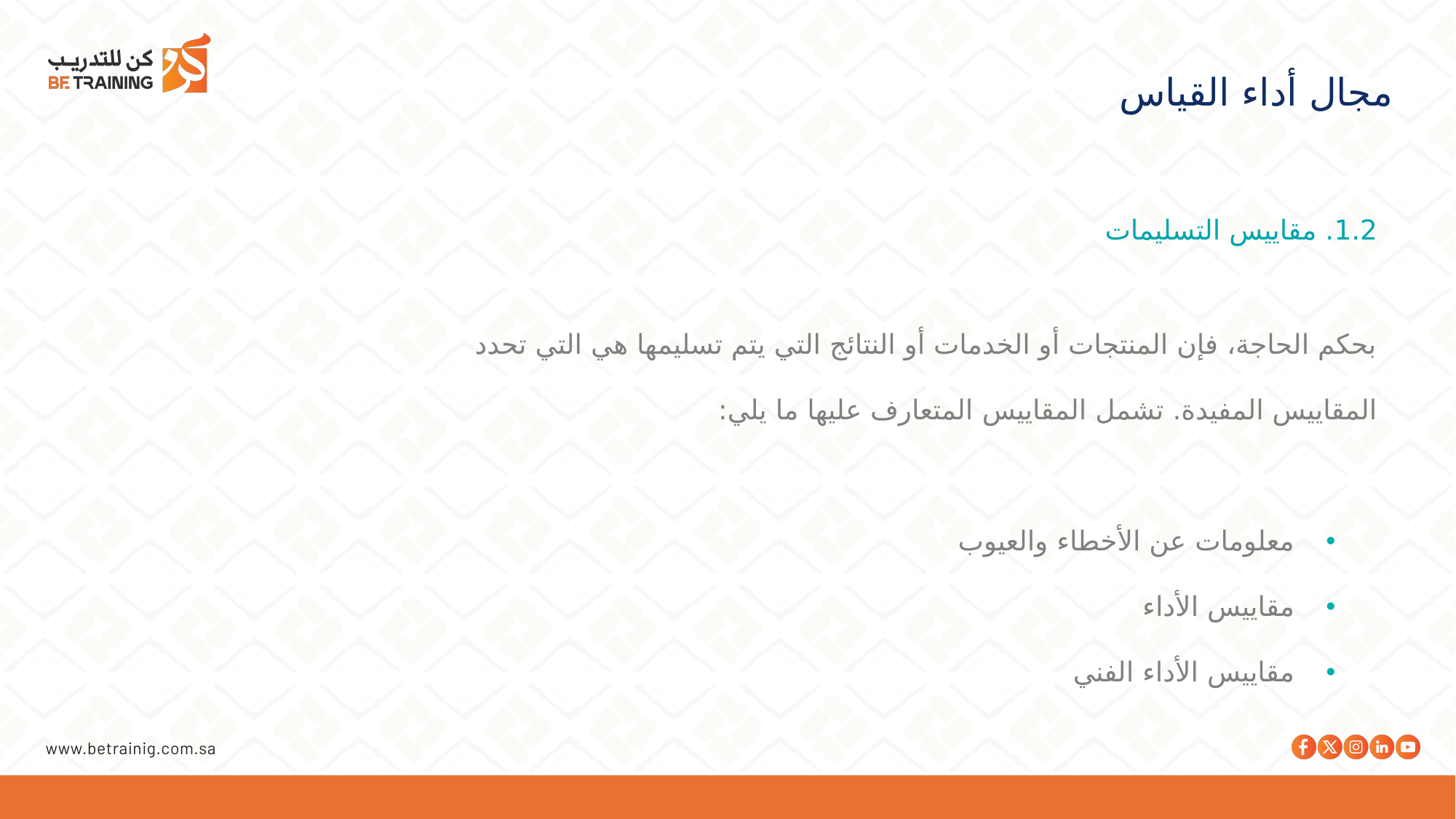

مجال أداء القياس
1.2. مقاييس التسليمات

بحكم الحاجة، فإن المنتجات أو الخدمات أو النتائج التي يتم تسليمها هي التي تحدد المقاييس المفيدة. تشمل المقاييس المتعارف عليها ما يلي:

معلومات عن الأخطاء والعيوب
مقاييس الأداء
مقاييس الأداء الفني